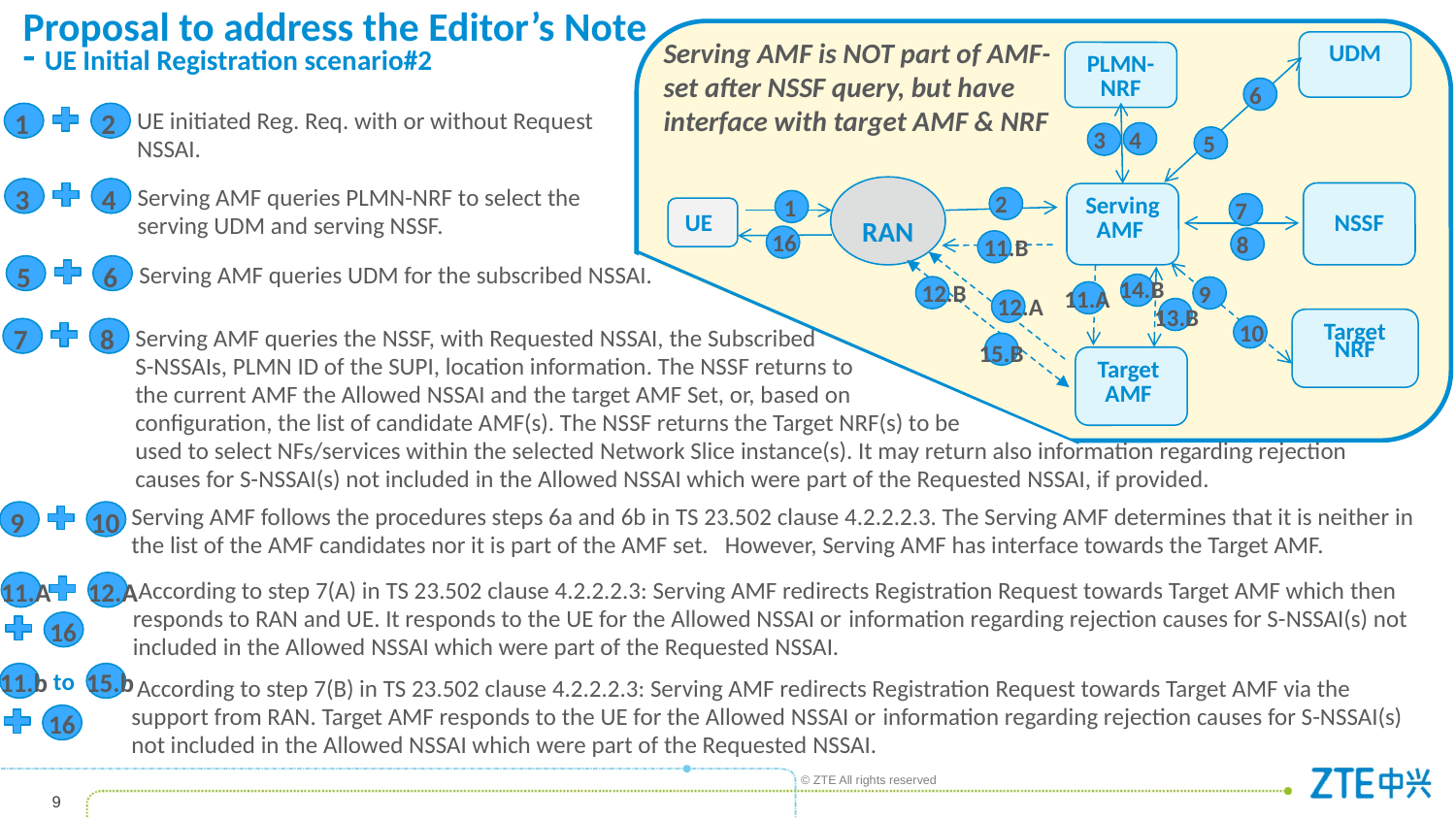

Proposal to address the Editor’s Note
- UE Initial Registration scenario#2

Serving AMF is NOT part of AMF-set after NSSF query, but have interface with target AMF & NRF
UDM
PLMN-NRF
6

4

3

5

RAN
2

NSSF
Serving
AMF
1

7

UE
16

8

11.B

12.B

9

11.A

12.A

Target
NRF
10

Target
AMF
UE initiated Reg. Req. with or without Request NSSAI.
1

2

3

4

Serving AMF queries PLMN-NRF to select the serving UDM and serving NSSF.

5

6

Serving AMF queries UDM for the subscribed NSSAI.

14.B

13.B

7

8

Serving AMF queries the NSSF, with Requested NSSAI, the Subscribed
S-NSSAIs, PLMN ID of the SUPI, location information. The NSSF returns to
the current AMF the Allowed NSSAI and the target AMF Set, or, based on
configuration, the list of candidate AMF(s). The NSSF returns the Target NRF(s) to be
used to select NFs/services within the selected Network Slice instance(s). It may return also information regarding rejection causes for S-NSSAI(s) not included in the Allowed NSSAI which were part of the Requested NSSAI, if provided.

15.B

Serving AMF follows the procedures steps 6a and 6b in TS 23.502 clause 4.2.2.2.3. The Serving AMF determines that it is neither in the list of the AMF candidates nor it is part of the AMF set.   However, Serving AMF has interface towards the Target AMF.
9

10

 According to step 7(A) in TS 23.502 clause 4.2.2.2.3: Serving AMF redirects Registration Request towards Target AMF which then responds to RAN and UE. It responds to the UE for the Allowed NSSAI or information regarding rejection causes for S-NSSAI(s) not included in the Allowed NSSAI which were part of the Requested NSSAI.
11.A

12.A

16

to
11.b

15.b

 According to step 7(B) in TS 23.502 clause 4.2.2.2.3: Serving AMF redirects Registration Request towards Target AMF via the support from RAN. Target AMF responds to the UE for the Allowed NSSAI or information regarding rejection causes for S-NSSAI(s) not included in the Allowed NSSAI which were part of the Requested NSSAI.
16